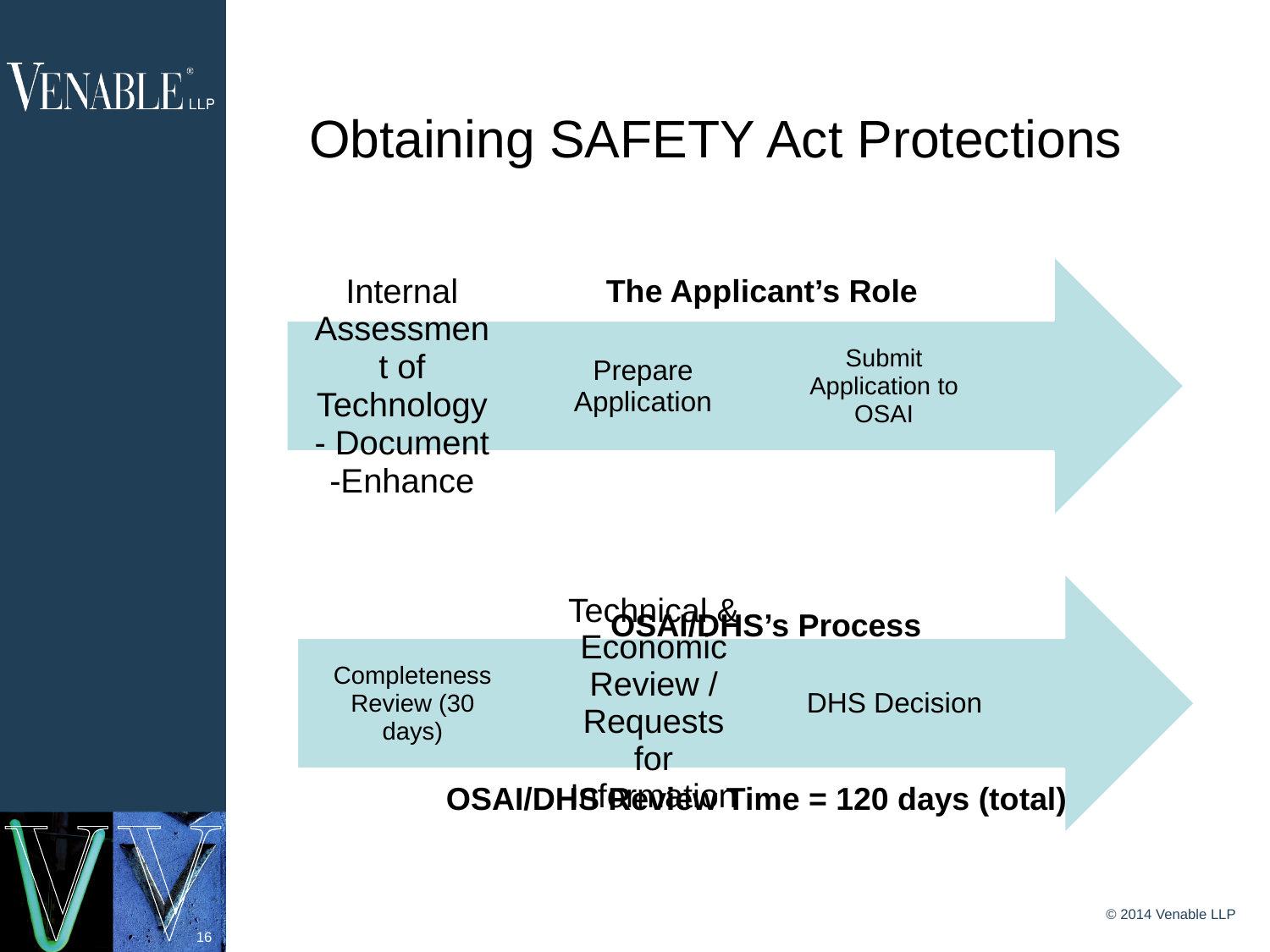

# Obtaining SAFETY Act Protections
Internal Assessment of Technology
- Document
-Enhance
Prepare Application
Submit Application to OSAI
The Applicant’s Role
DHS Decision
OSAI/DHS’s Process
OSAI/DHS Review Time = 120 days (total)
© 2014 Venable LLP